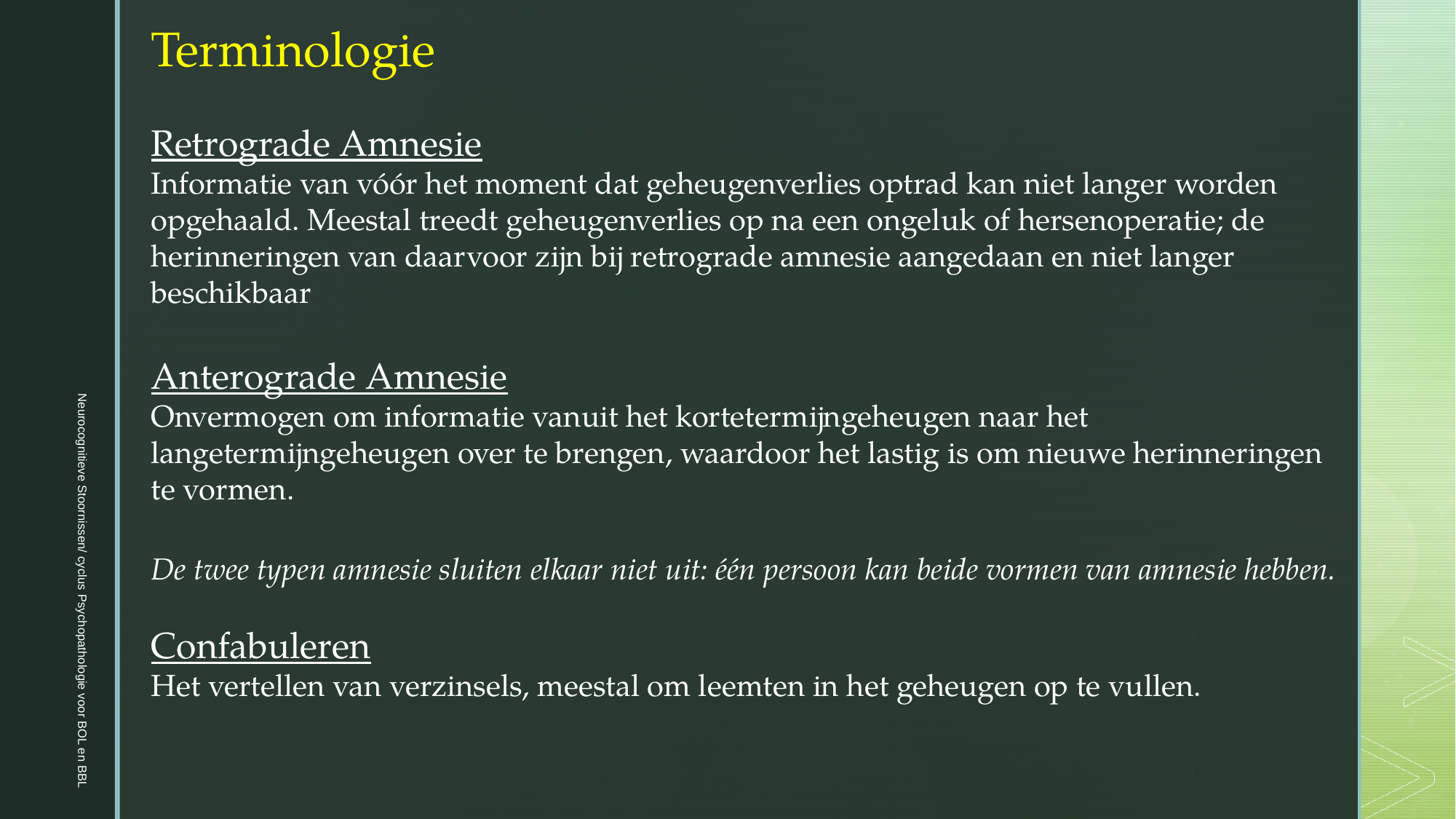

Terminologie

Retrograde Amnesie
Informatie van vóór het moment dat geheugenverlies optrad kan niet langer worden opgehaald. Meestal treedt geheugenverlies op na een ongeluk of hersenoperatie; de herinneringen van daarvoor zijn bij retrograde amnesie aangedaan en niet langer beschikbaar

Anterograde Amnesie
Onvermogen om informatie vanuit het kortetermijngeheugen naar het langetermijngeheugen over te brengen, waardoor het lastig is om nieuwe herinneringen te vormen.

De twee typen amnesie sluiten elkaar niet uit: één persoon kan beide vormen van amnesie hebben.

Confabuleren
Het vertellen van verzinsels, meestal om leemten in het geheugen op te vullen.

 Neurocognitieve Stoornissen/ cyclus Psychopathologie voor BOL en BBL